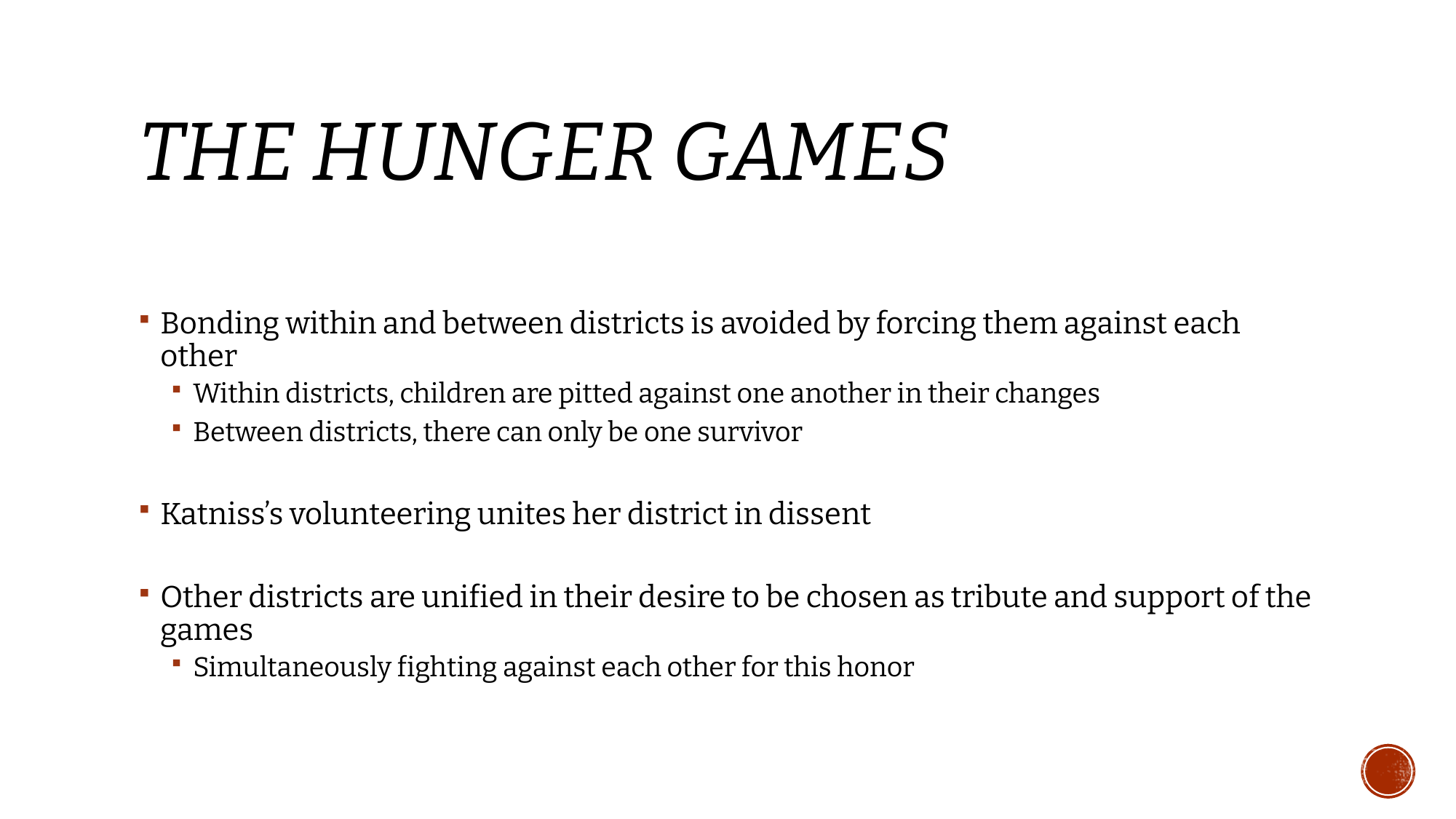

# The hunger games
Bonding within and between districts is avoided by forcing them against each other
Within districts, children are pitted against one another in their changes
Between districts, there can only be one survivor
Katniss’s volunteering unites her district in dissent
Other districts are unified in their desire to be chosen as tribute and support of the games
Simultaneously fighting against each other for this honor